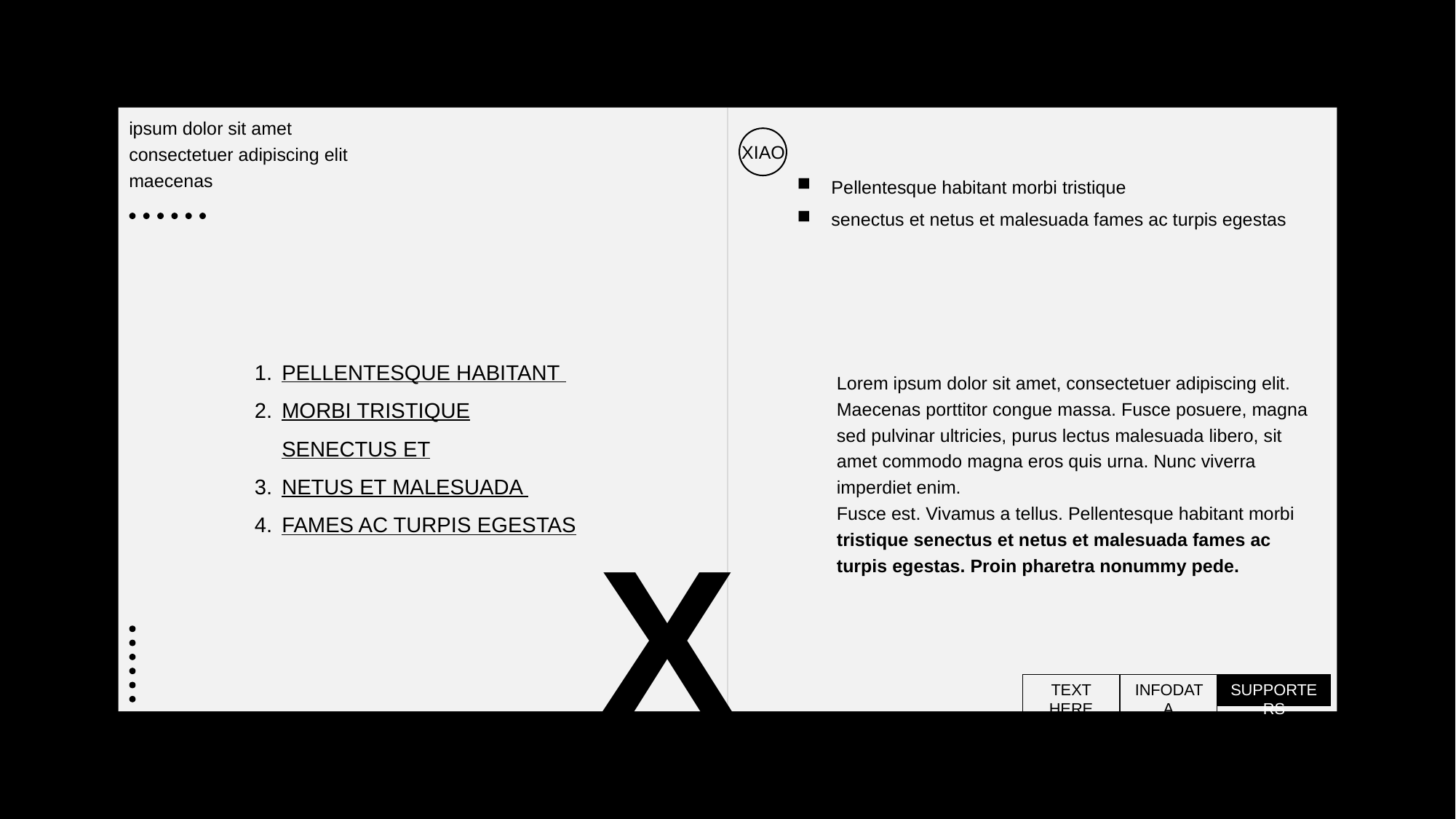

ipsum dolor sit amet consectetuer adipiscing elit maecenas

XIAO
Pellentesque habitant morbi tristique
senectus et netus et malesuada fames ac turpis egestas

PELLENTESQUE HABITANT
MORBI TRISTIQUE SENECTUS ET
NETUS ET MALESUADA
FAMES AC TURPIS EGESTAS
Lorem ipsum dolor sit amet, consectetuer adipiscing elit. Maecenas porttitor congue massa. Fusce posuere, magna sed pulvinar ultricies, purus lectus malesuada libero, sit amet commodo magna eros quis urna. Nunc viverra imperdiet enim.
Fusce est. Vivamus a tellus. Pellentesque habitant morbi tristique senectus et netus et malesuada fames ac turpis egestas. Proin pharetra nonummy pede.
X

SUPPORTERS
TEXT HERE
INFODATA